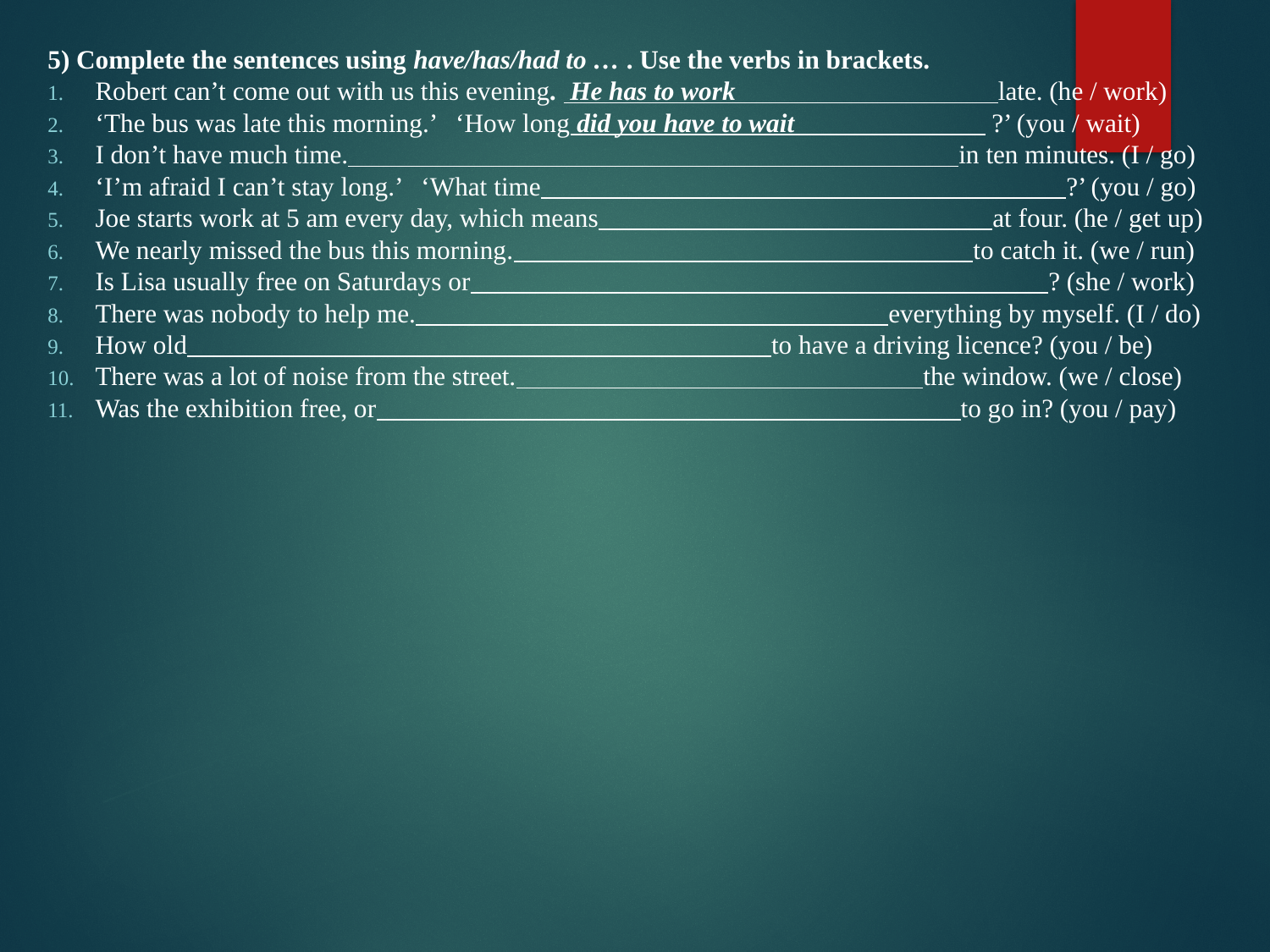

5) Complete the sentences using have/has/had to … . Use the verbs in brackets.
Robert can’t come out with us this evening.  He has to work                                        late. (he / work)
‘The bus was late this morning.’   ‘How long did you have to wait                              ?’ (you / wait)
I don’t have much time.                                                                                             in ten minutes. (I / go)
‘I’m afraid I can’t stay long.’   ‘What time                                                                                ?’ (you / go)
Joe starts work at 5 am every day, which means                                                            at four. (he / get up)
We nearly missed the bus this morning.                                                                      to catch it. (we / run)
Is Lisa usually free on Saturdays or                                                                                        ? (she / work)
There was nobody to help me.                                                                        everything by myself. (I / do)
How old                                                                                         to have a driving licence? (you / be)
There was a lot of noise from the street.                                                              the window. (we / close)
Was the exhibition free, or                                                                                         to go in? (you / pay)